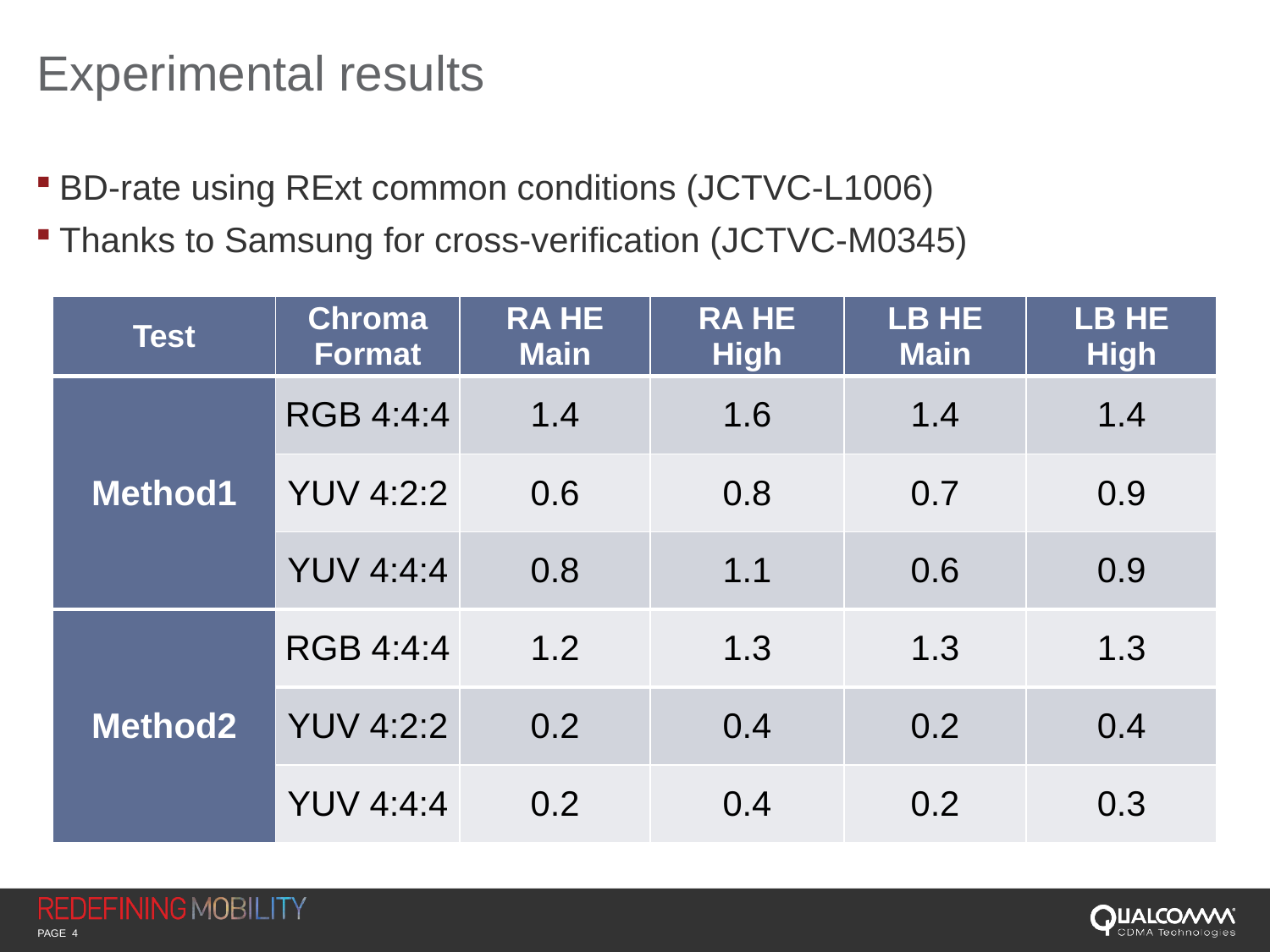

# Experimental results
BD-rate using RExt common conditions (JCTVC-L1006)
Thanks to Samsung for cross-verification (JCTVC-M0345)

| Test | Chroma Format | RA HE Main | RA HE High | LB HE Main | LB HE High |
| --- | --- | --- | --- | --- | --- |
| Method1 | RGB 4:4:4 | 1.4 | 1.6 | 1.4 | 1.4 |
|  | YUV 4:2:2 | 0.6 | 0.8 | 0.7 | 0.9 |
|  | YUV 4:4:4 | 0.8 | 1.1 | 0.6 | 0.9 |
| Method2 | RGB 4:4:4 | 1.2 | 1.3 | 1.3 | 1.3 |
|  | YUV 4:2:2 | 0.2 | 0.4 | 0.2 | 0.4 |
|  | YUV 4:4:4 | 0.2 | 0.4 | 0.2 | 0.3 |